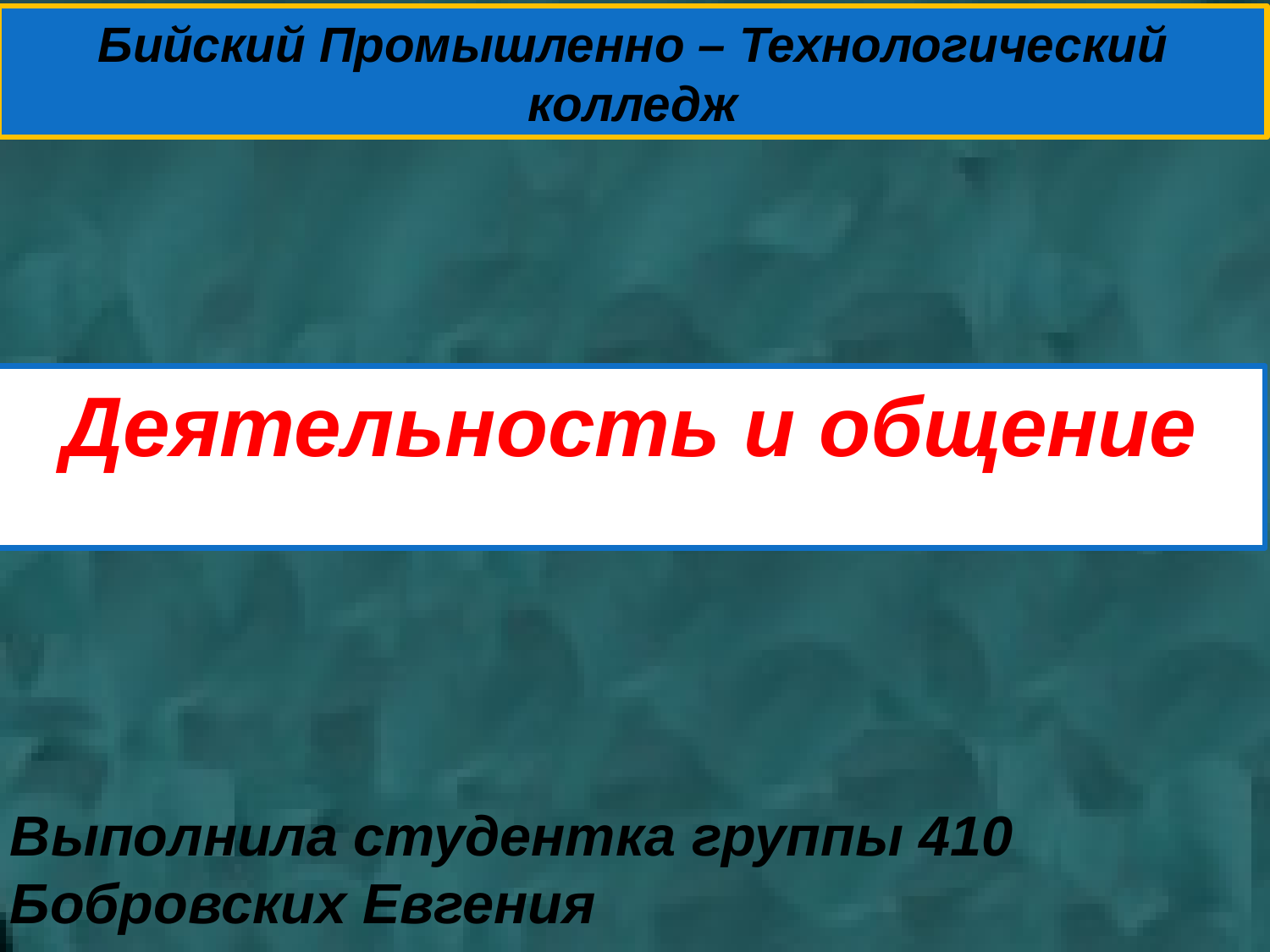

Бийский Промышленно – Технологический колледж
Деятельность и общение

Выполнила студентка группы 410
Бобровских Евгения